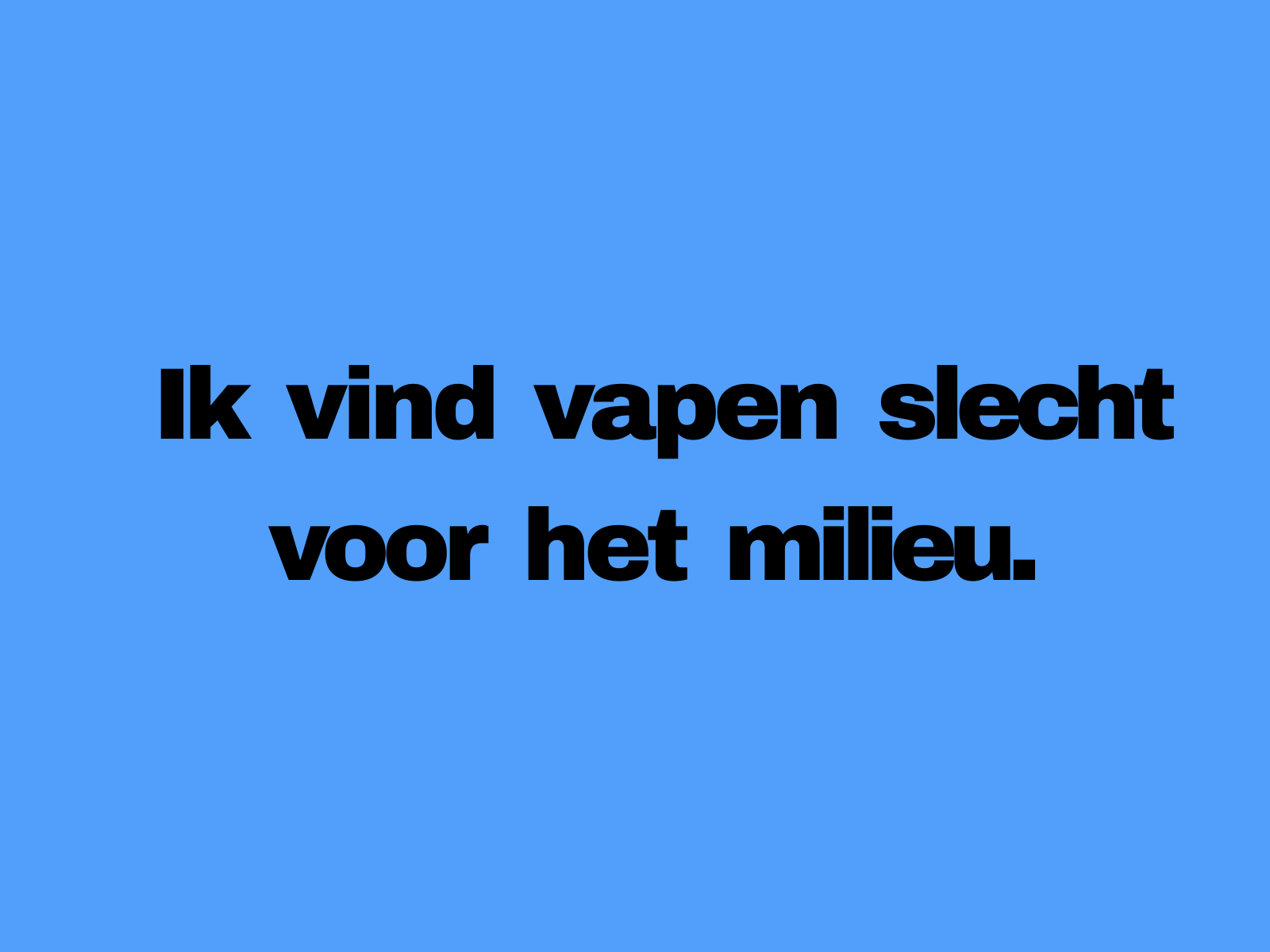

# Ik vind vapen slecht voor het milieu.